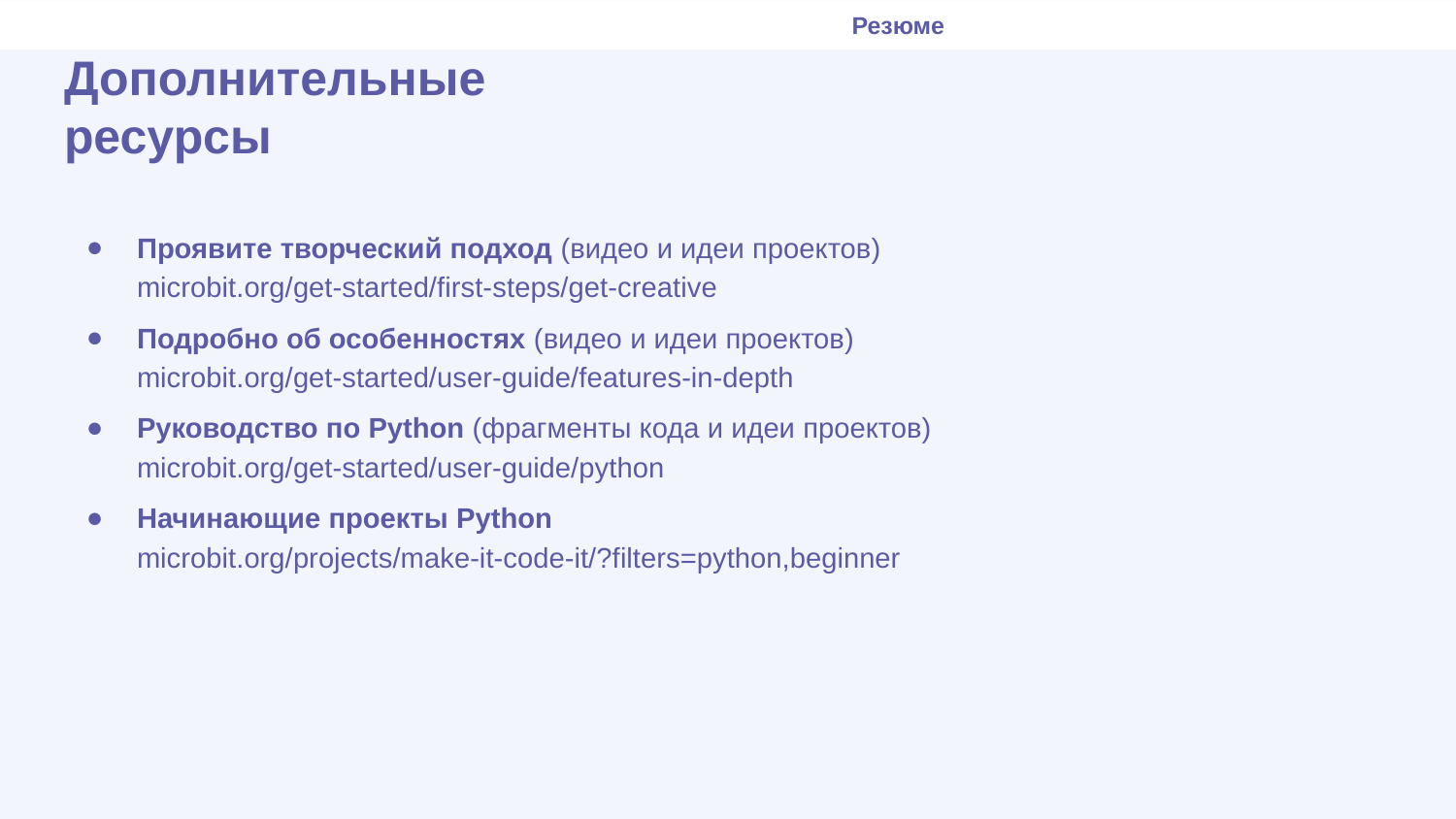

Резюме
Дополнительные ресурсы
Проявите творческий подход (видео и идеи проектов)
microbit.org/get-started/first-steps/get-creative
Подробно об особенностях (видео и идеи проектов)
microbit.org/get-started/user-guide/features-in-depth
Руководство по Python (фрагменты кода и идеи проектов)
microbit.org/get-started/user-guide/python
Начинающие проекты Python
microbit.org/projects/make-it-code-it/?filters=python,beginner